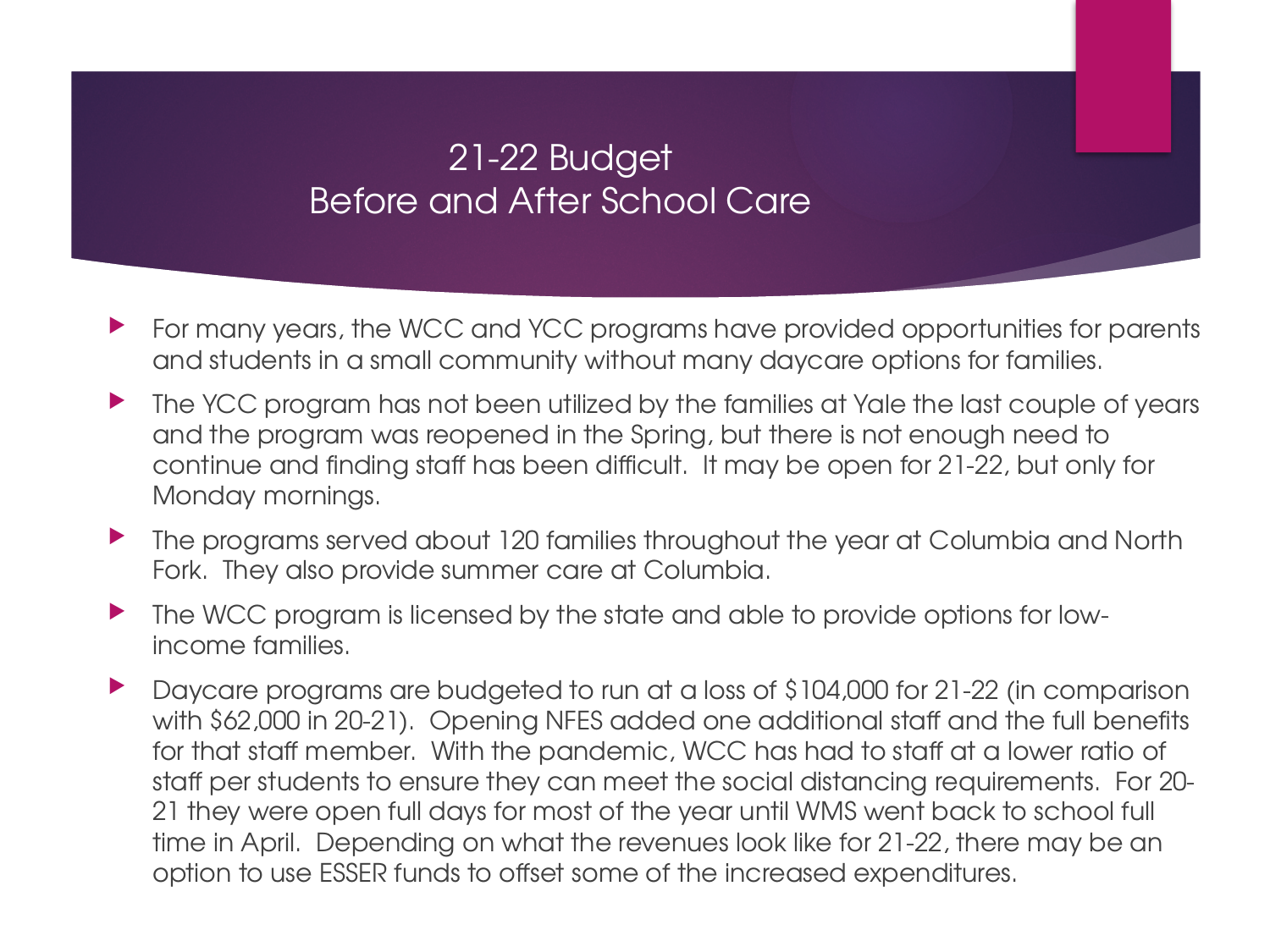

# 21-22 Budget Before and After School Care
For many years, the WCC and YCC programs have provided opportunities for parents and students in a small community without many daycare options for families.
The YCC program has not been utilized by the families at Yale the last couple of years and the program was reopened in the Spring, but there is not enough need to continue and finding staff has been difficult.  It may be open for 21-22, but only for Monday mornings.
The programs served about 120 families throughout the year at Columbia and North Fork.  They also provide summer care at Columbia.
The WCC program is licensed by the state and able to provide options for low-income families.
Daycare programs are budgeted to run at a loss of $104,000 for 21-22 (in comparison with $62,000 in 20-21).  Opening NFES added one additional staff and the full benefits for that staff member.  With the pandemic, WCC has had to staff at a lower ratio of staff per students to ensure they can meet the social distancing requirements.  For 20-21 they were open full days for most of the year until WMS went back to school full time in April.  Depending on what the revenues look like for 21-22, there may be an option to use ESSER funds to offset some of the increased expenditures.